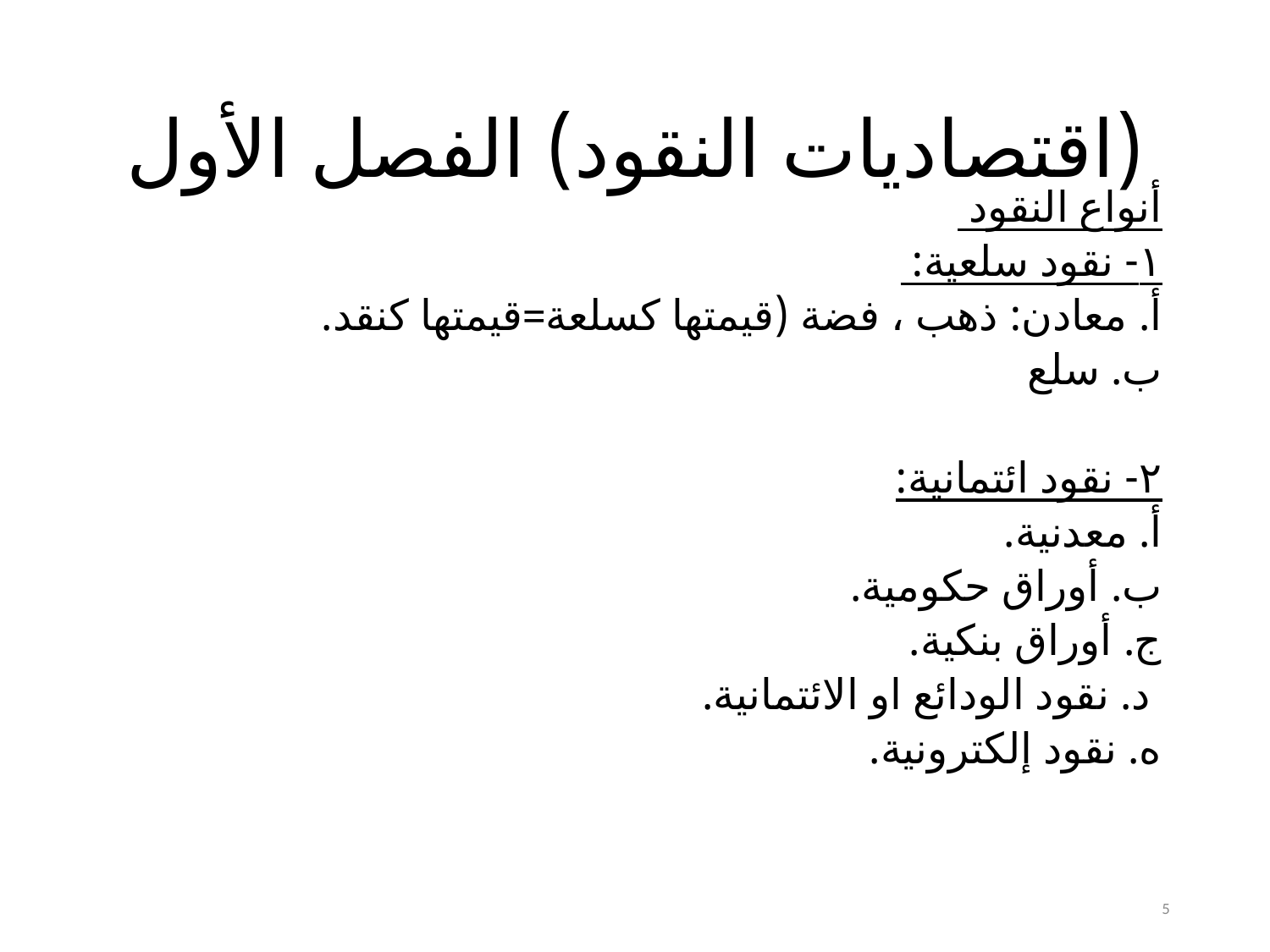

# (اقتصاديات النقود) الفصل الأول
أنواع النقود
١- نقود سلعية:
أ. معادن: ذهب ، فضة (قيمتها كسلعة=قيمتها كنقد.
ب. سلع

٢- نقود ائتمانية:
أ. معدنية.
ب. أوراق حكومية.
ج. أوراق بنكية.
 د. نقود الودائع او الائتمانية.
ه. نقود إلكترونية.

5